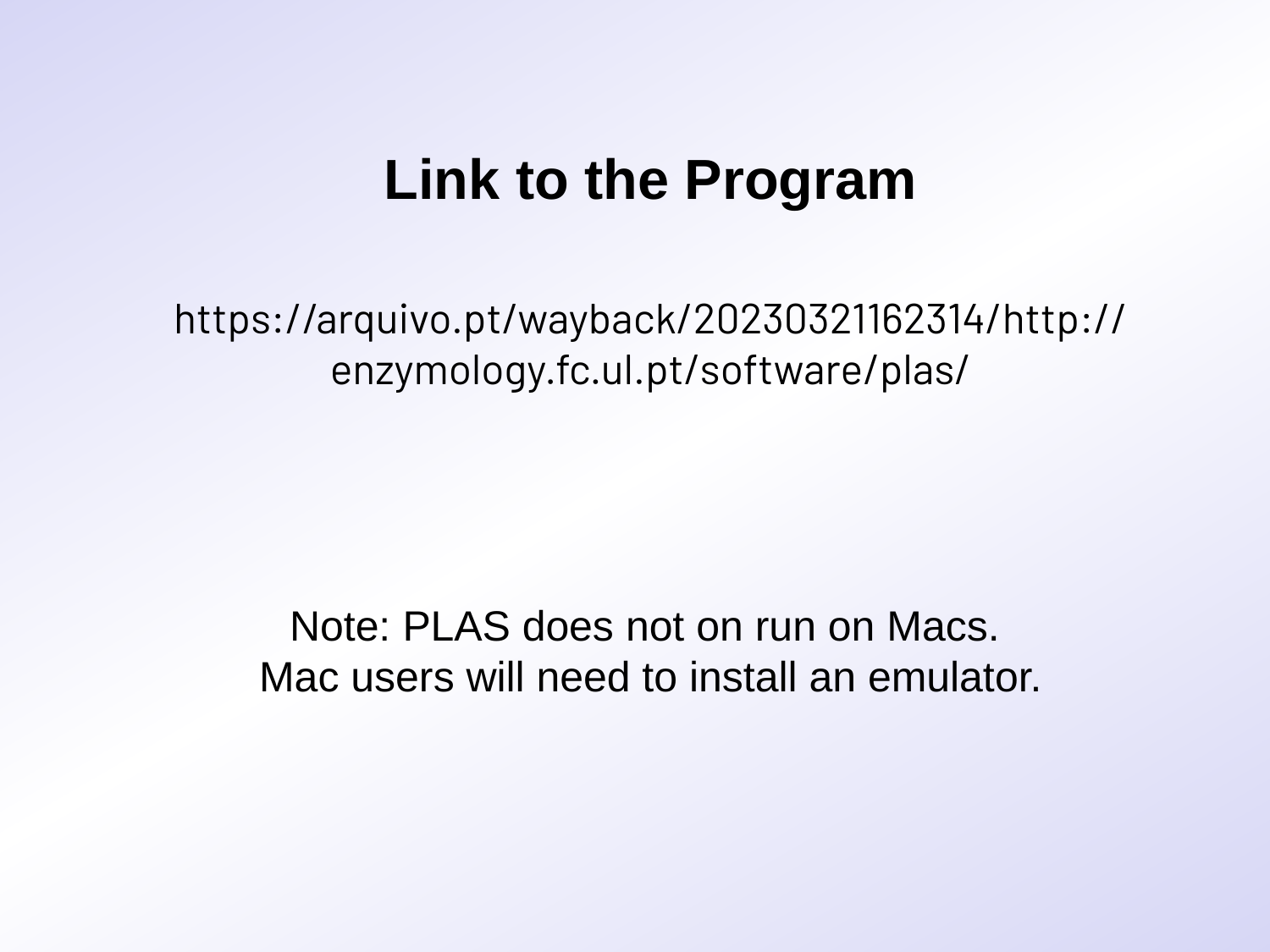

Link to the Program
https://arquivo.pt/wayback/20230321162314/http://
enzymology.fc.ul.pt/software/plas/
Note: PLAS does not on run on Macs.
Mac users will need to install an emulator.